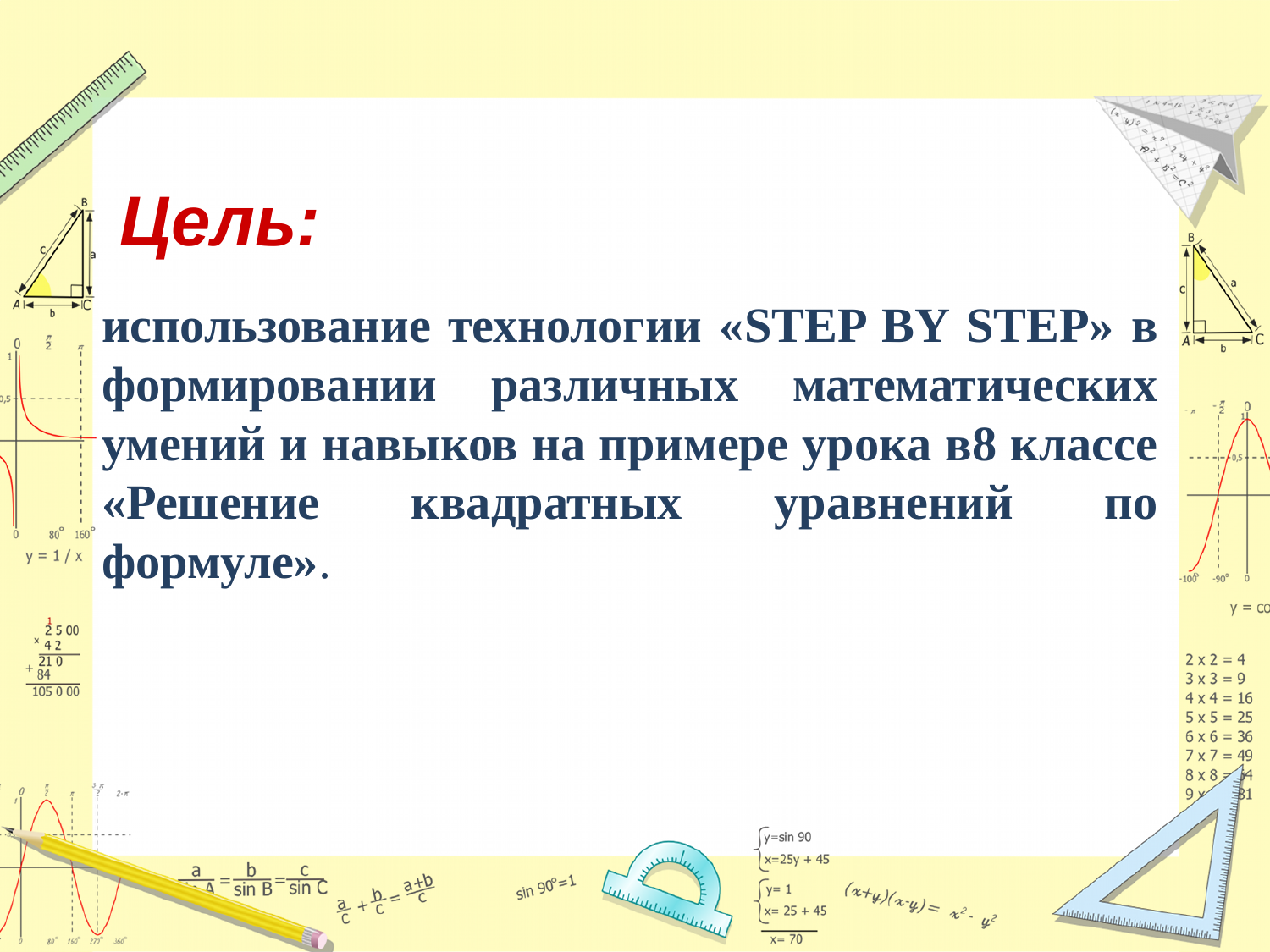

Цель:
использование технологии «STEP BY STEP» в формировании различных математических умений и навыков на примере урока в8 классе «Решение квадратных уравнений по формуле».